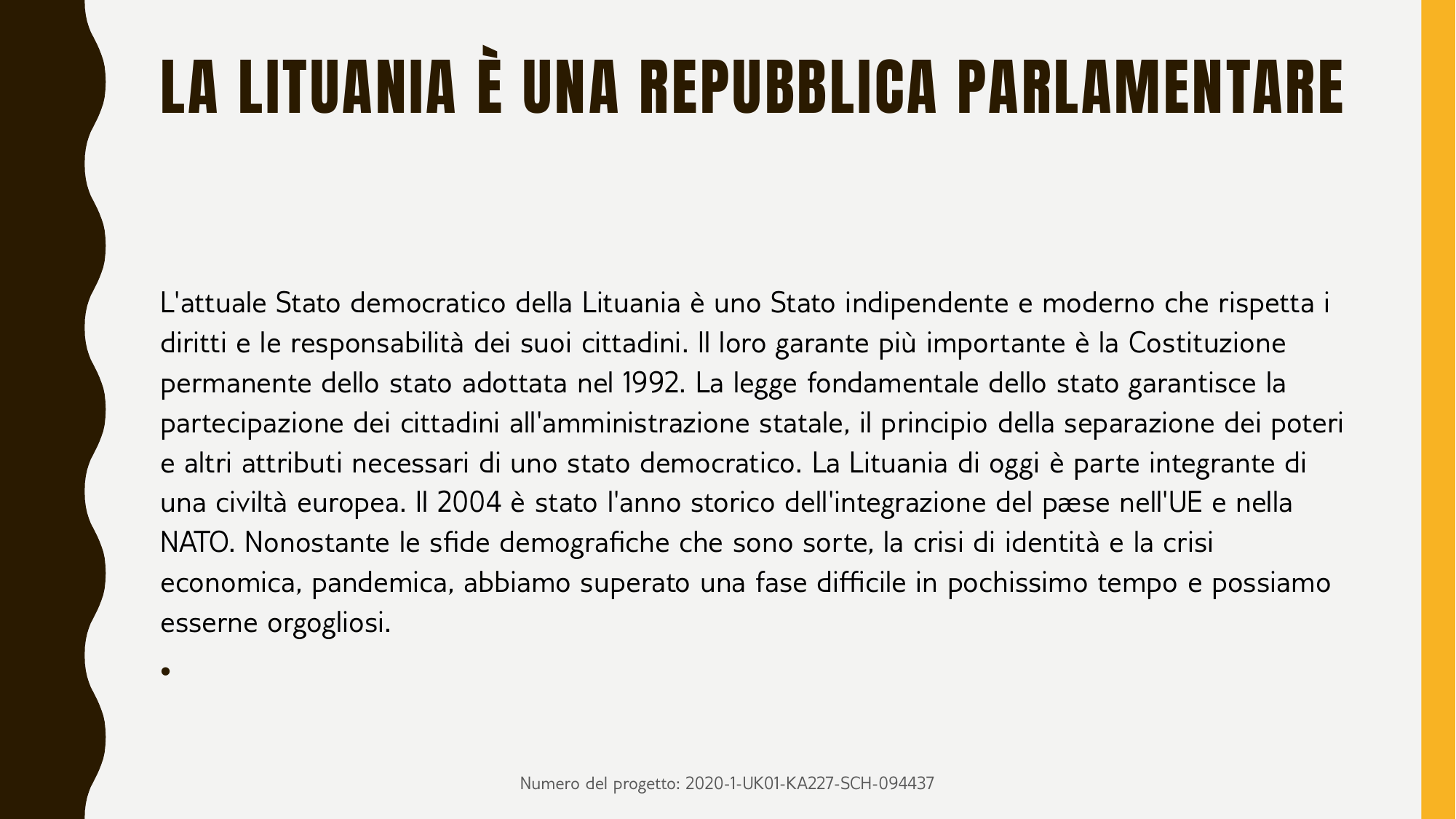

# La Lituania è una repubblica parlamentare

L'attuale Stato democratico della Lituania è uno Stato indipendente e moderno che rispetta i diritti e le responsabilità dei suoi cittadini. Il loro garante più importante è la Costituzione permanente dello stato adottata nel 1992. La legge fondamentale dello stato garantisce la partecipazione dei cittadini all'amministrazione statale, il principio della separazione dei poteri e altri attributi necessari di uno stato democratico. La Lituania di oggi è parte integrante di una civiltà europea. Il 2004 è stato l'anno storico dell'integrazione del paese nell'UE e nella NATO. Nonostante le sfide demografiche che sono sorte, la crisi di identità e la crisi economica, pandemica, abbiamo superato una fase difficile in pochissimo tempo e possiamo esserne orgogliosi.

Numero del progetto: 2020-1-UK01-KA227-SCH-094437